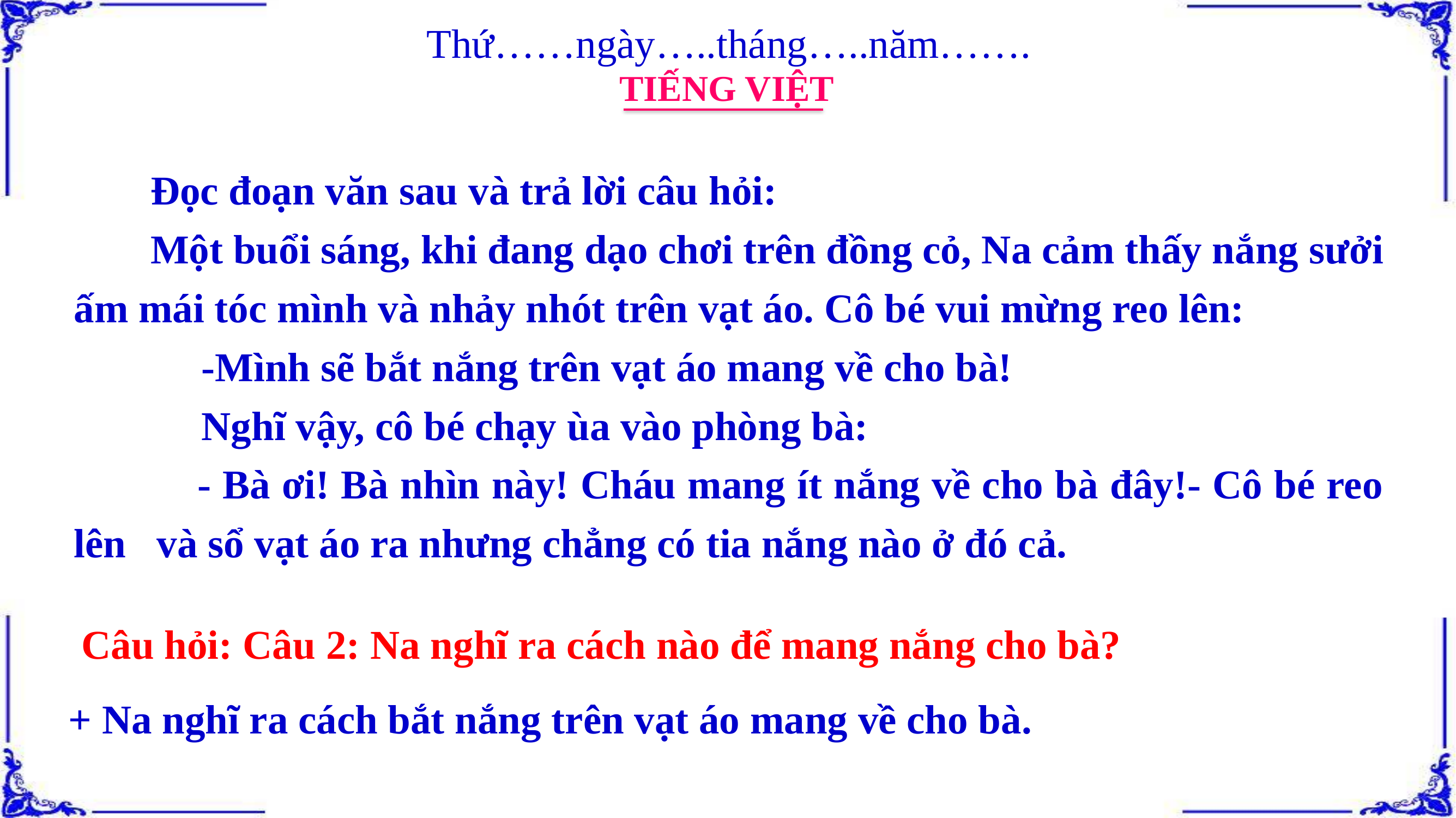

Thứ……ngày…..tháng…..năm…….
TIẾNG VIỆT
Đọc đoạn văn sau và trả lời câu hỏi:
Một buổi sáng, khi đang dạo chơi trên đồng cỏ, Na cảm thấy nắng sưởi ấm mái tóc mình và nhảy nhót trên vạt áo. Cô bé vui mừng reo lên:
     -Mình sẽ bắt nắng trên vạt áo mang về cho bà!
     Nghĩ vậy, cô bé chạy ùa vào phòng bà:
    - Bà ơi! Bà nhìn này! Cháu mang ít nắng về cho bà đây!- Cô bé reo lên   và sổ vạt áo ra nhưng chẳng có tia nắng nào ở đó cả.
Câu hỏi: Câu 2: Na nghĩ ra cách nào để mang nắng cho bà?
+ Na nghĩ ra cách bắt nắng trên vạt áo mang về cho bà.